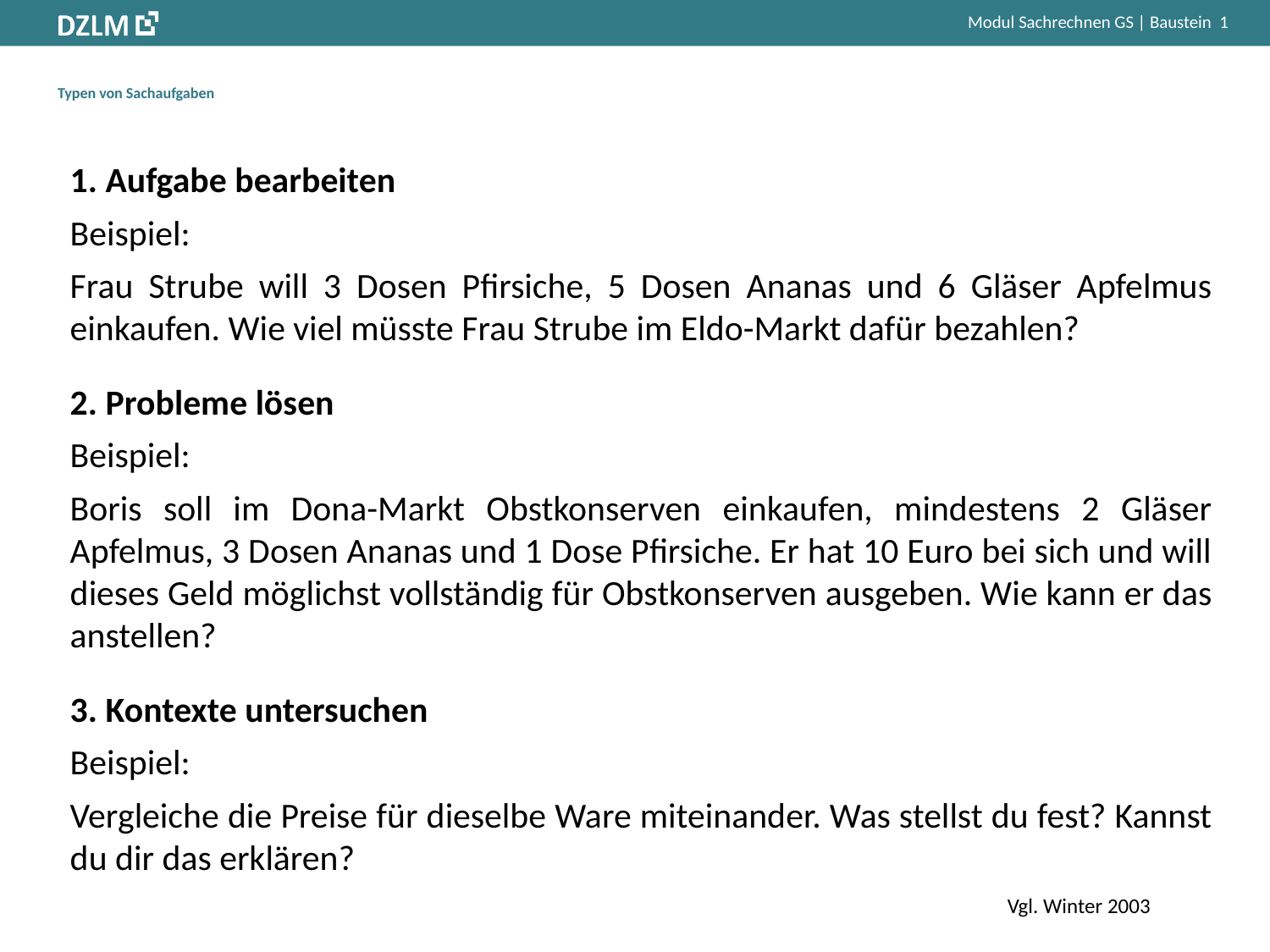

# Typen von Sachaufgaben
1. Aufgabe bearbeiten
Beispiel:
Frau Strube will 3 Dosen Pfirsiche, 5 Dosen Ananas und 6 Gläser Apfelmus einkaufen. Wie viel müsste Frau Strube im Eldo-Markt dafür bezahlen?
2. Probleme lösen
Beispiel:
Boris soll im Dona-Markt Obstkonserven einkaufen, mindestens 2 Gläser Apfelmus, 3 Dosen Ananas und 1 Dose Pfirsiche. Er hat 10 Euro bei sich und will dieses Geld möglichst vollständig für Obstkonserven ausgeben. Wie kann er das anstellen?
3. Kontexte untersuchen
Beispiel:
Vergleiche die Preise für dieselbe Ware miteinander. Was stellst du fest? Kannst du dir das erklären?

Vgl. Winter 2003